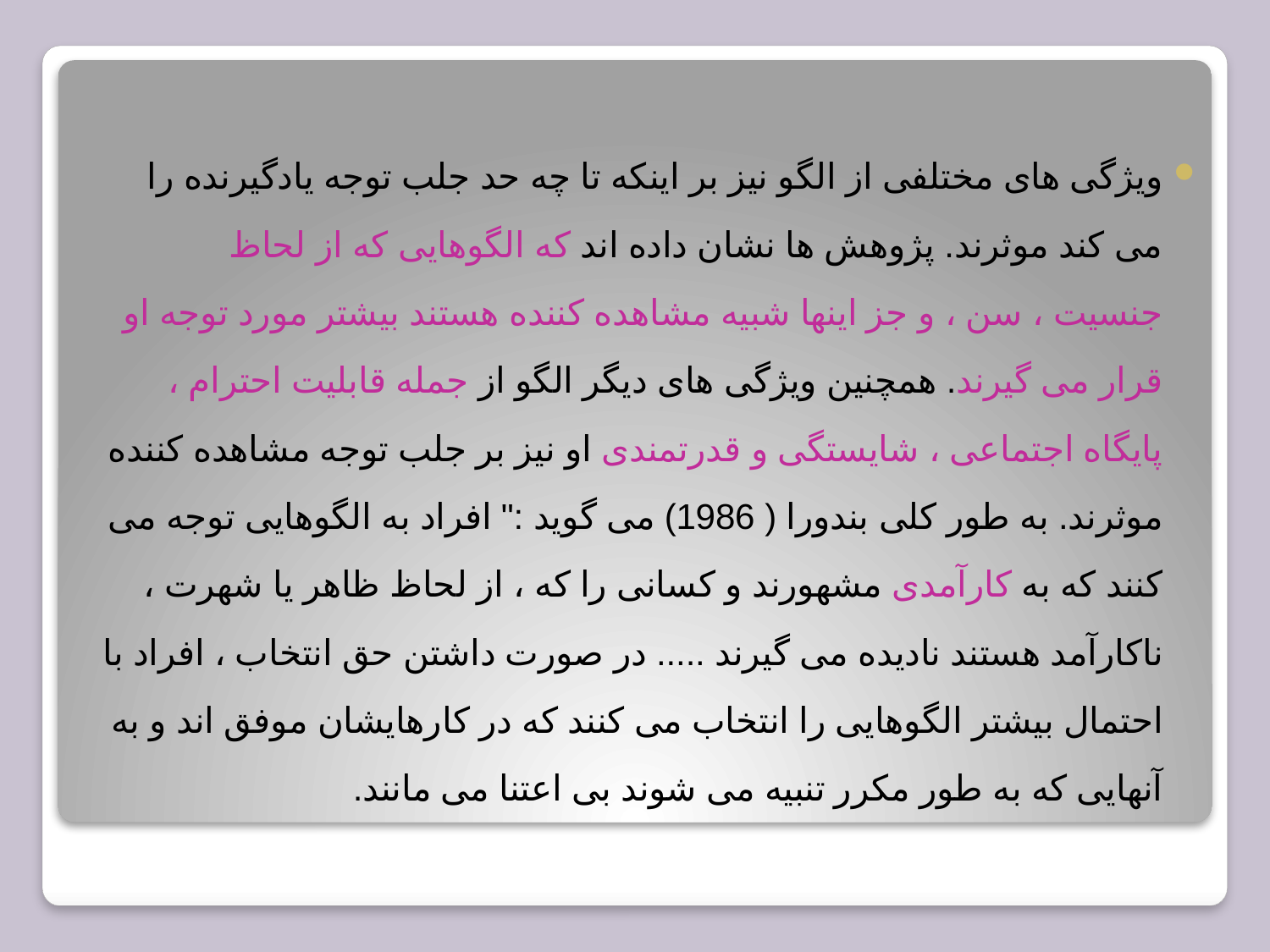

ویژگی های مختلفی از الگو نیز بر اینکه تا چه حد جلب توجه یادگیرنده را می کند موثرند. پژوهش ها نشان داده اند که الگوهایی که از لحاظ جنسیت ، سن ، و جز اینها شبیه مشاهده کننده هستند بیشتر مورد توجه او قرار می گیرند. همچنین ویژگی های دیگر الگو از جمله قابلیت احترام ، پایگاه اجتماعی ، شایستگی و قدرتمندی او نیز بر جلب توجه مشاهده کننده موثرند. به طور کلی بندورا ( 1986) می گوید :" افراد به الگوهایی توجه می کنند که به کارآمدی مشهورند و کسانی را که ، از لحاظ ظاهر یا شهرت ، ناکارآمد هستند نادیده می گیرند ..... در صورت داشتن حق انتخاب ، افراد با احتمال بیشتر الگوهایی را انتخاب می کنند که در کارهایشان موفق اند و به آنهایی که به طور مکرر تنبیه می شوند بی اعتنا می مانند.